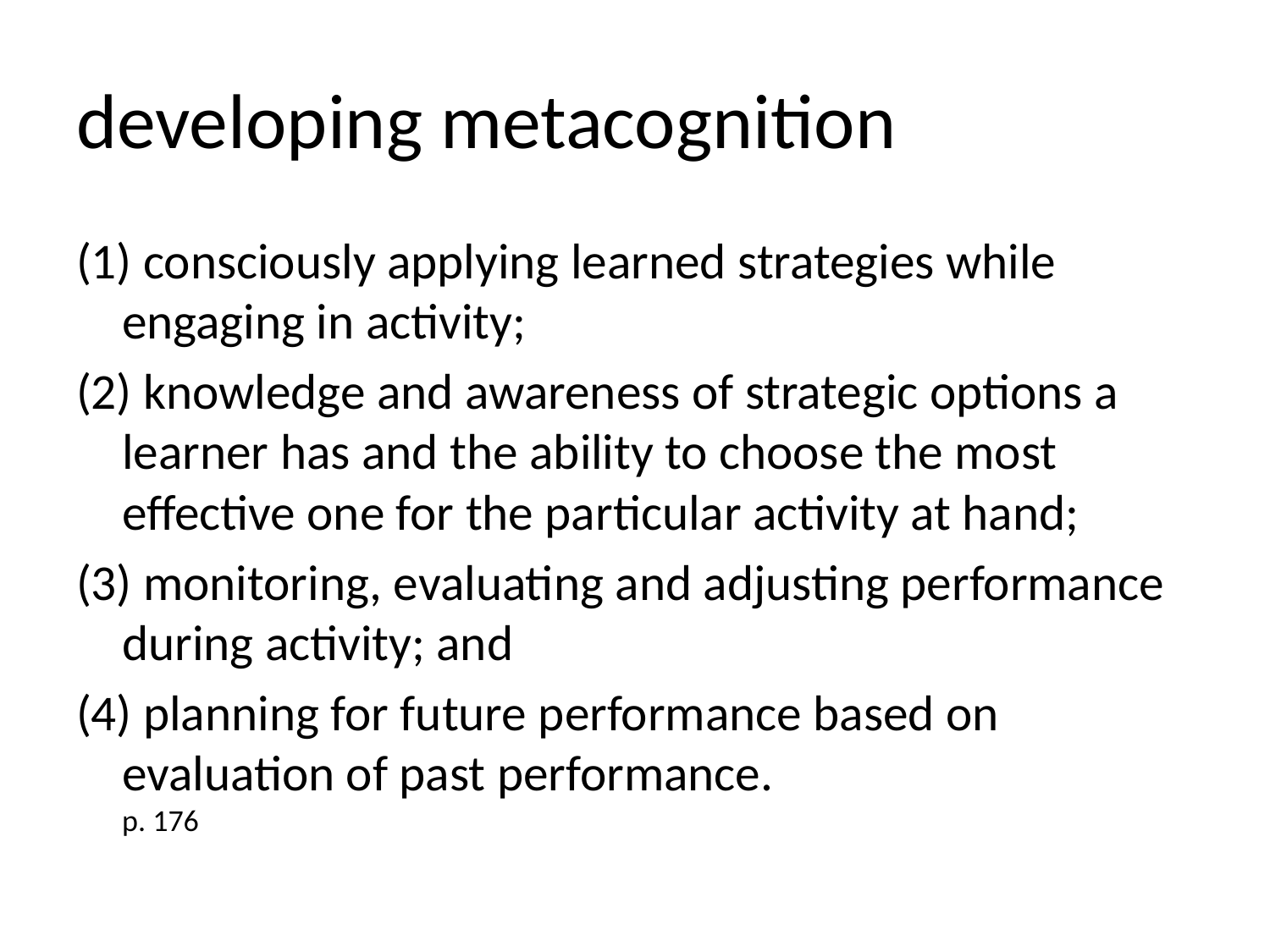

# developing metacognition
(1) consciously applying learned strategies while engaging in activity;
(2) knowledge and awareness of strategic options a learner has and the ability to choose the most effective one for the particular activity at hand;
(3) monitoring, evaluating and adjusting performance during activity; and
(4) planning for future performance based on evaluation of past performance.
p. 176